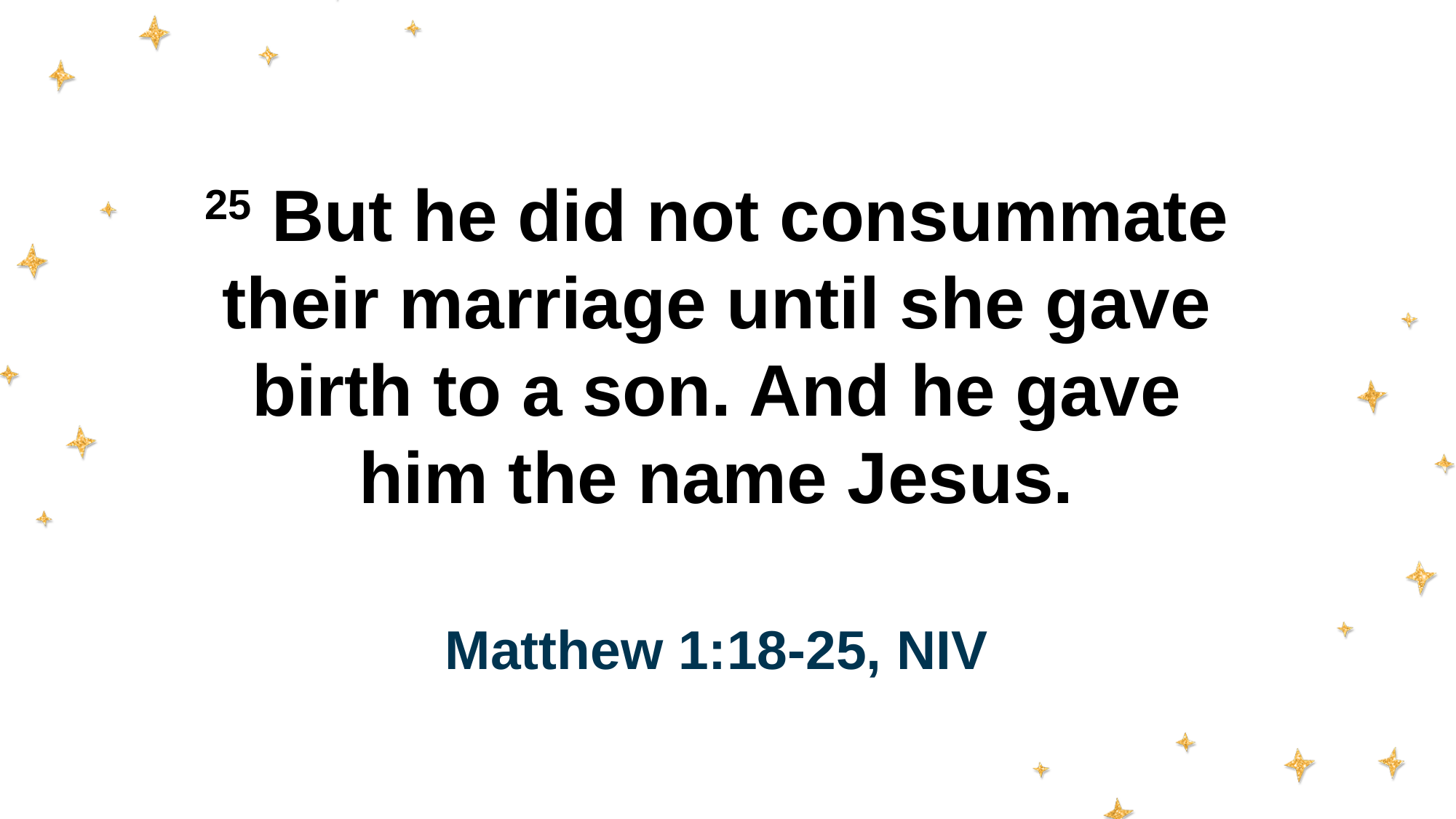

# 25 But he did not consummate their marriage until she gave birth to a son. And he gave him the name Jesus.​
Matthew 1:18-25, NIV